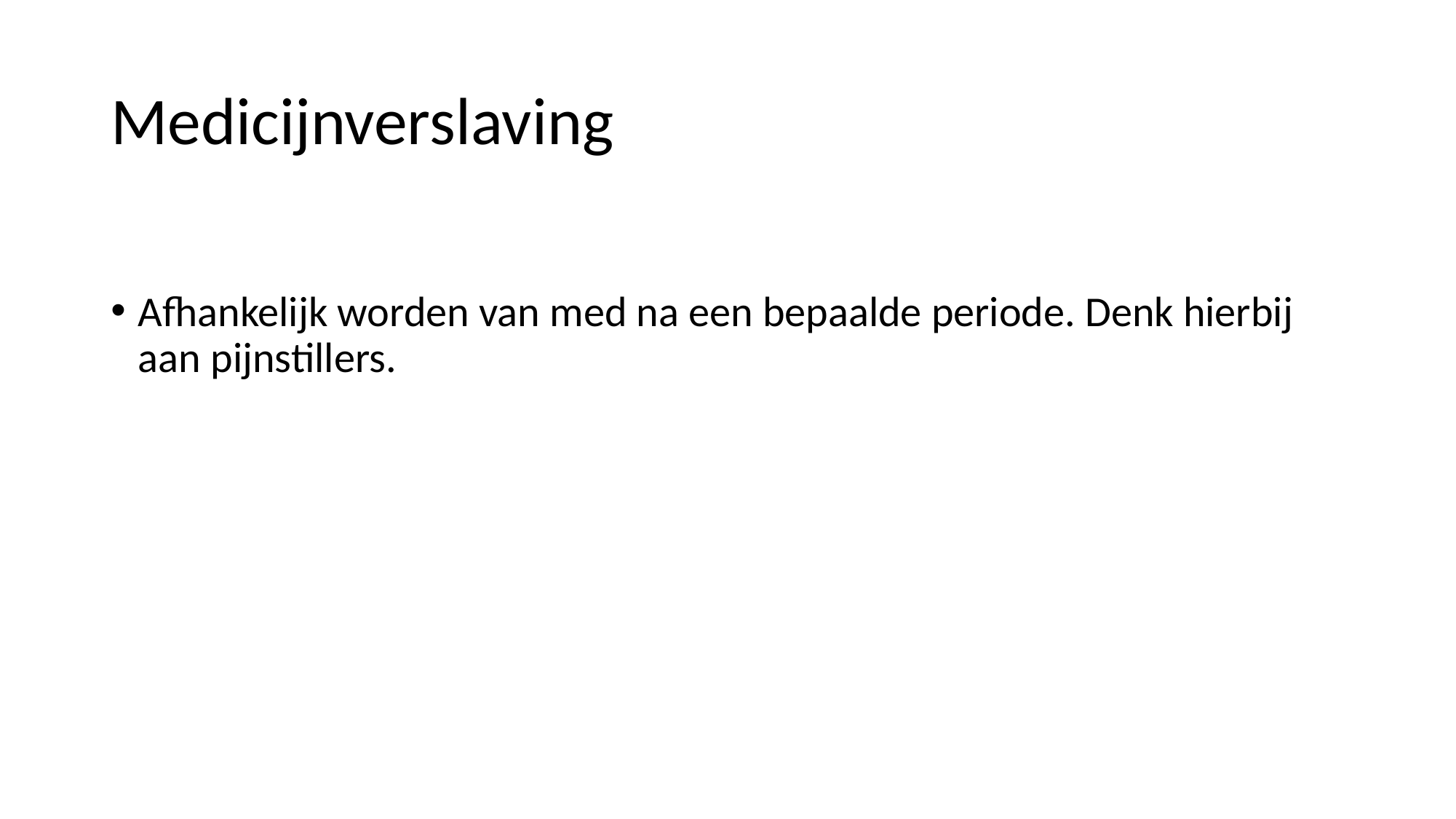

# Medicijnverslaving

Afhankelijk worden van med na een bepaalde periode. Denk hierbij aan pijnstillers.